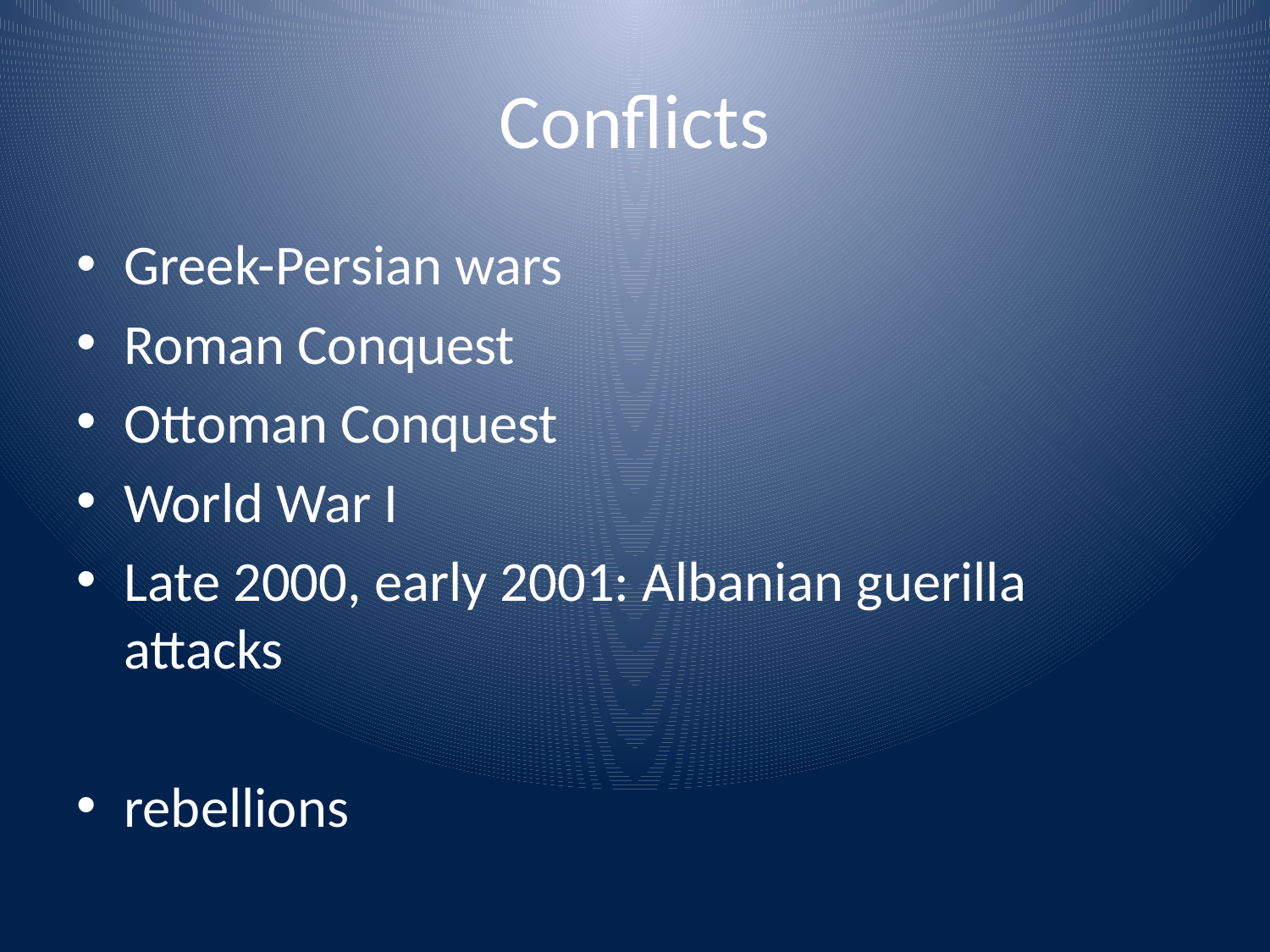

# Conflicts
Greek-Persian wars
Roman Conquest
Ottoman Conquest
World War I
Late 2000, early 2001: Albanian guerilla attacks

rebellions